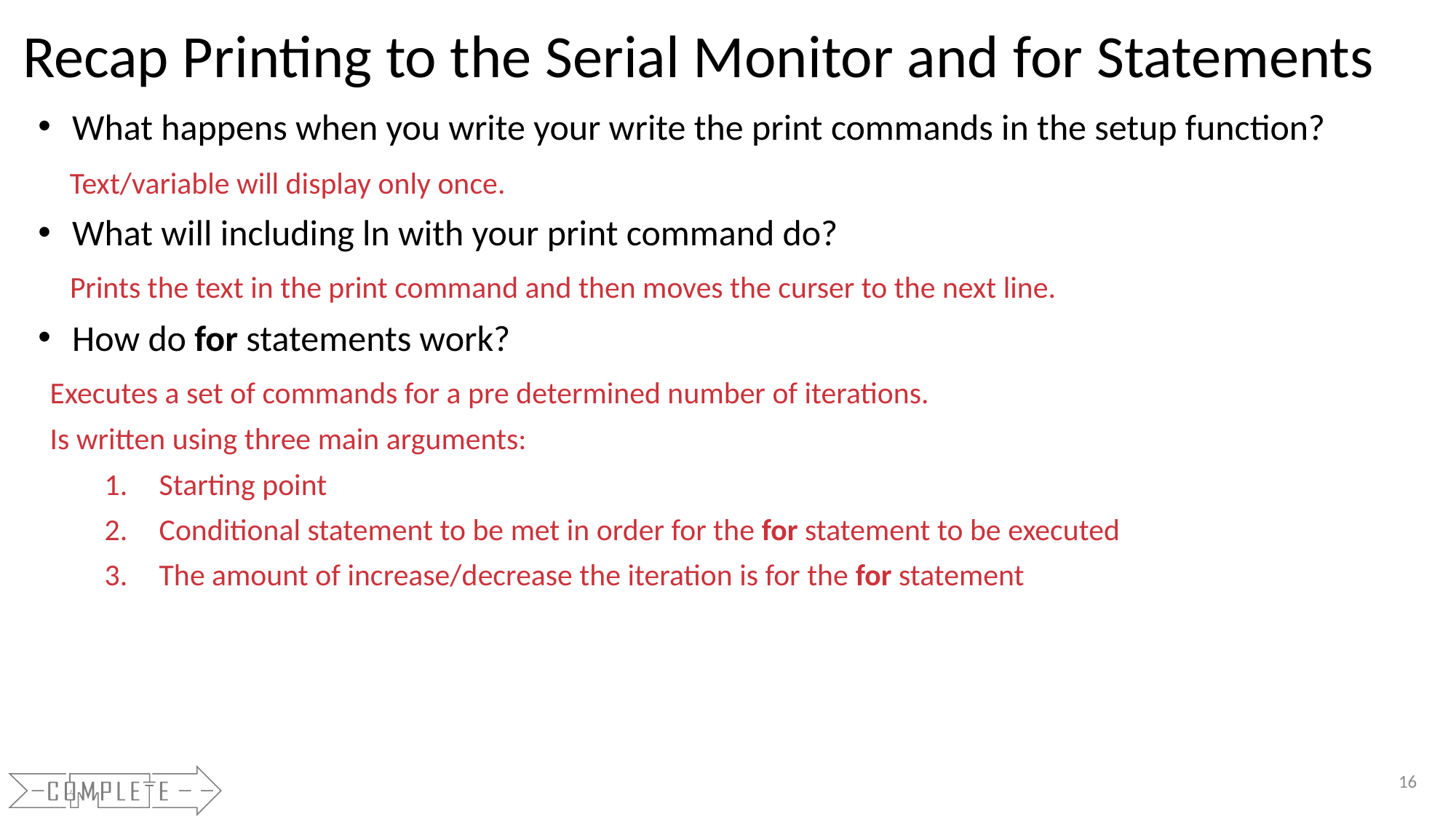

Recap Printing to the Serial Monitor and for Statements
What happens when you write your write the print commands in the setup function?

What will including ln with your print command do?

How do for statements work?
Text/variable will display only once.
Prints the text in the print command and then moves the curser to the next line.
Executes a set of commands for a pre determined number of iterations.
Is written using three main arguments:
Starting point
Conditional statement to be met in order for the for statement to be executed
The amount of increase/decrease the iteration is for the for statement
16